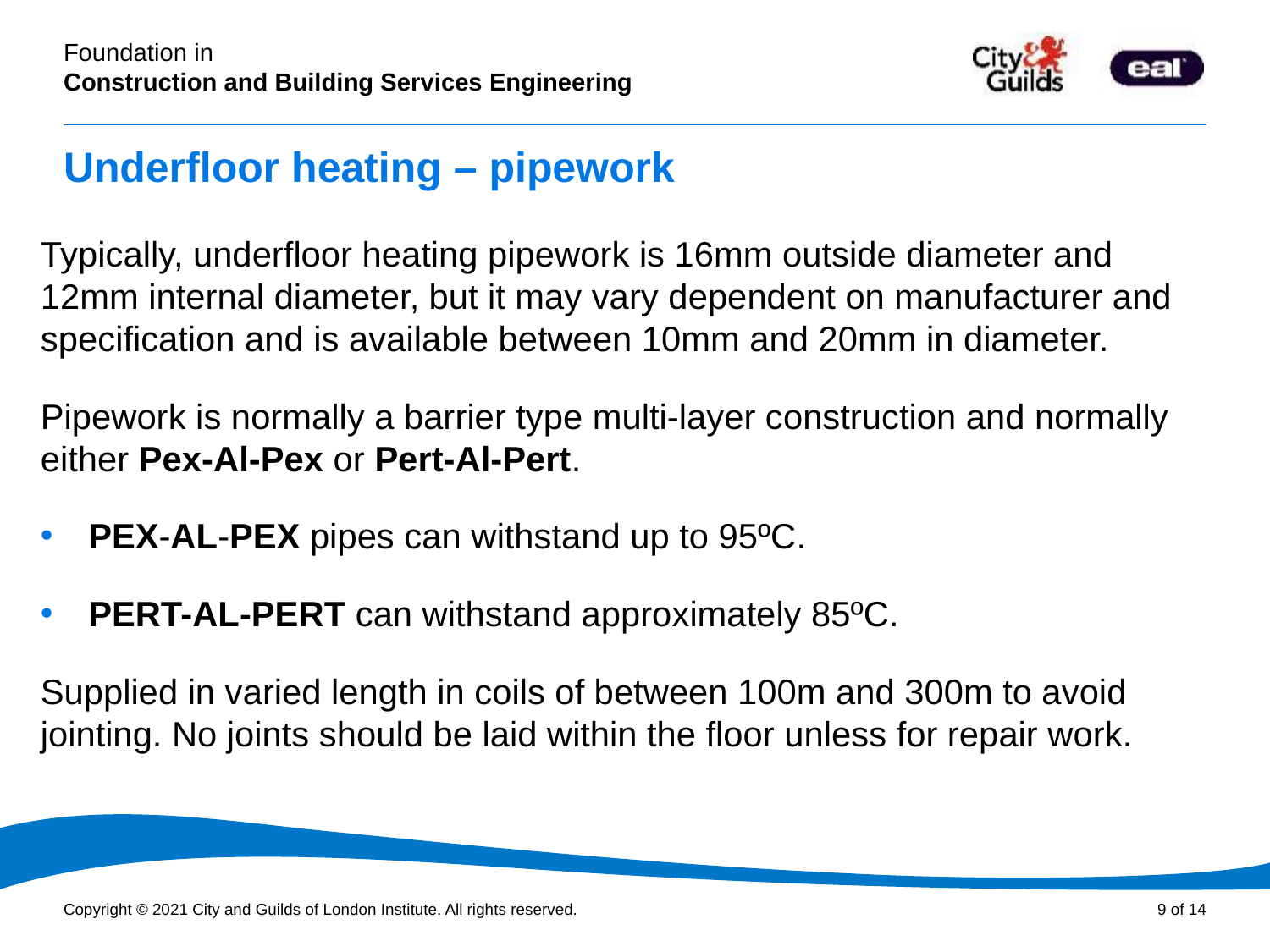

# Underfloor heating – pipework
Typically, underfloor heating pipework is 16mm outside diameter and 12mm internal diameter, but it may vary dependent on manufacturer and specification and is available between 10mm and 20mm in diameter.
Pipework is normally a barrier type multi-layer construction and normally either Pex-Al-Pex or Pert-Al-Pert.
PEX-AL-PEX pipes can withstand up to 95ºC.
PERT-AL-PERT can withstand approximately 85ºC.
Supplied in varied length in coils of between 100m and 300m to avoid jointing. No joints should be laid within the floor unless for repair work.